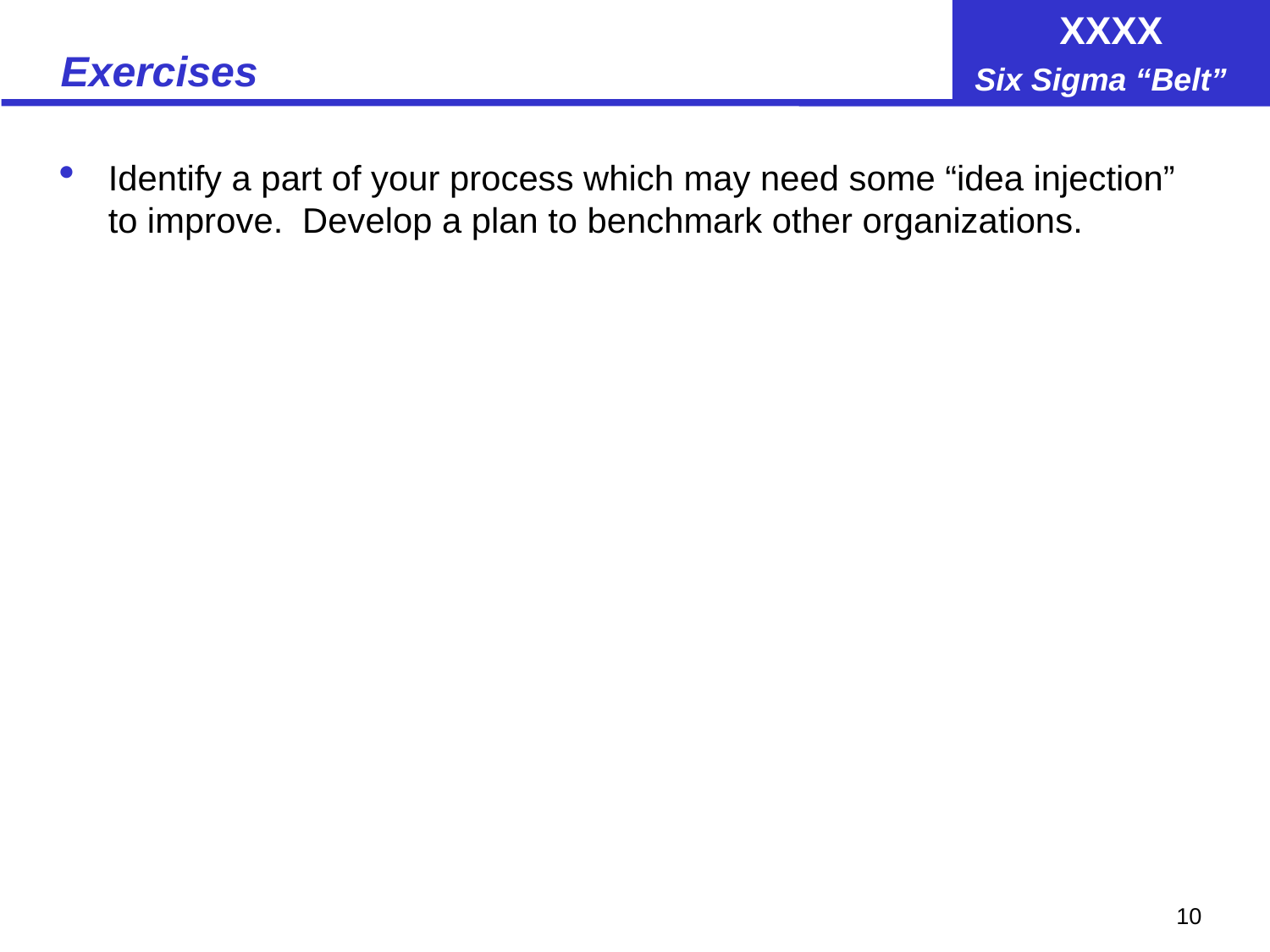

# Exercises
Identify a part of your process which may need some “idea injection” to improve.  Develop a plan to benchmark other organizations.